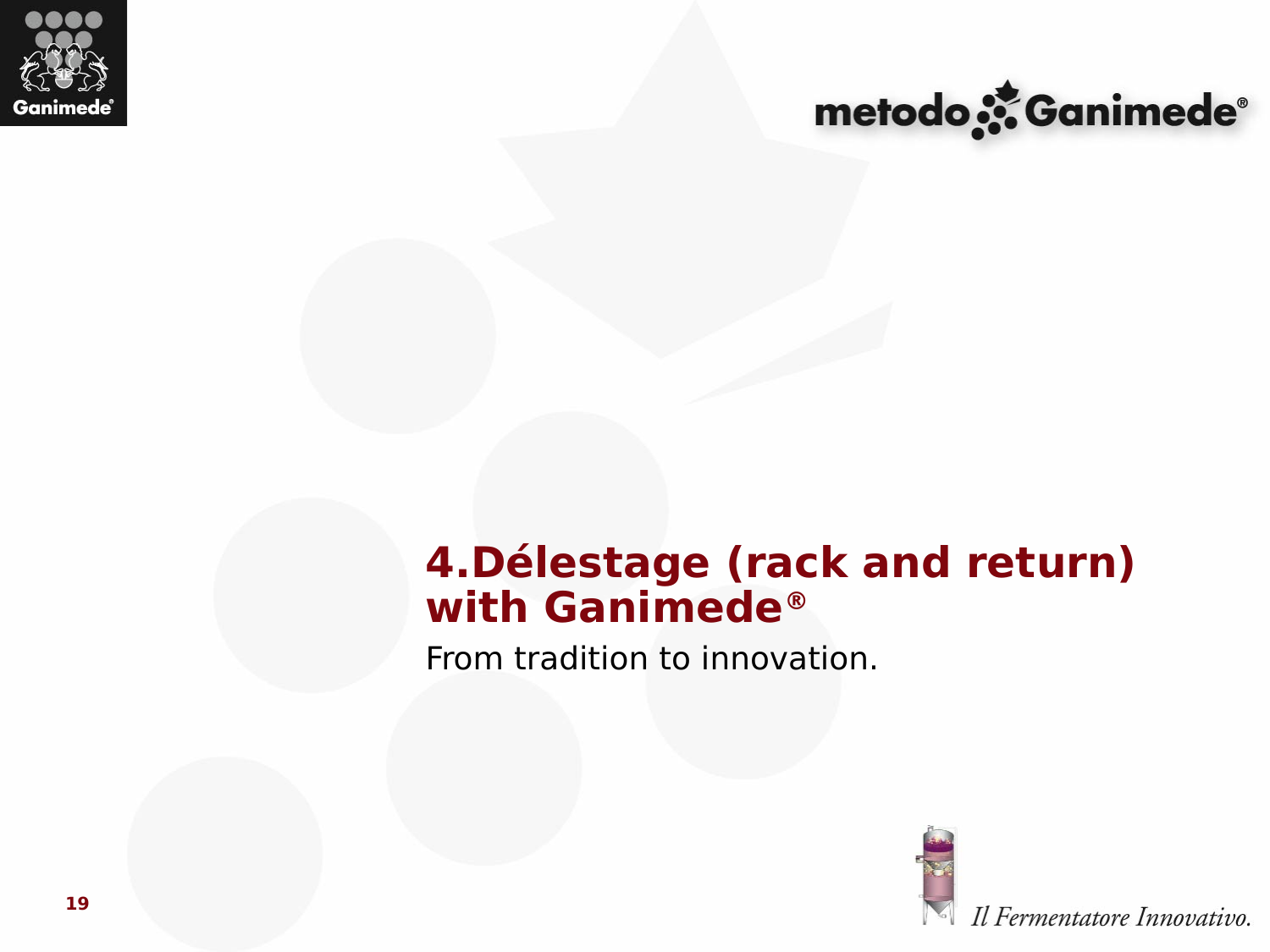

# 4.Délestage (rack and return) with Ganimede® From tradition to innovation.
19